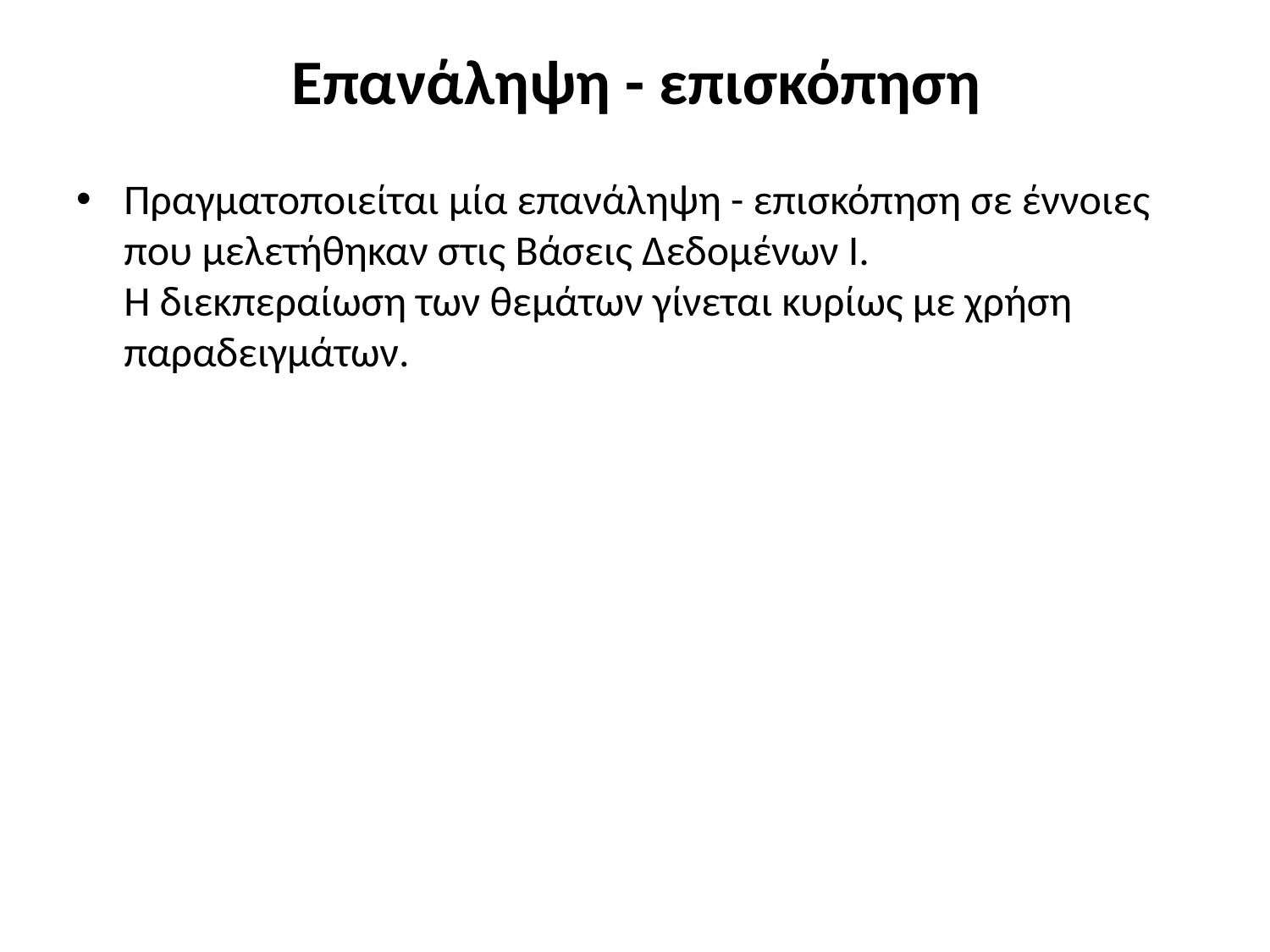

# Επανάληψη - επισκόπηση
Πραγματοποιείται μία επανάληψη - επισκόπηση σε έννοιες που μελετήθηκαν στις Βάσεις Δεδομένων Ι.
Η διεκπεραίωση των θεμάτων γίνεται κυρίως με χρήση παραδειγμάτων.